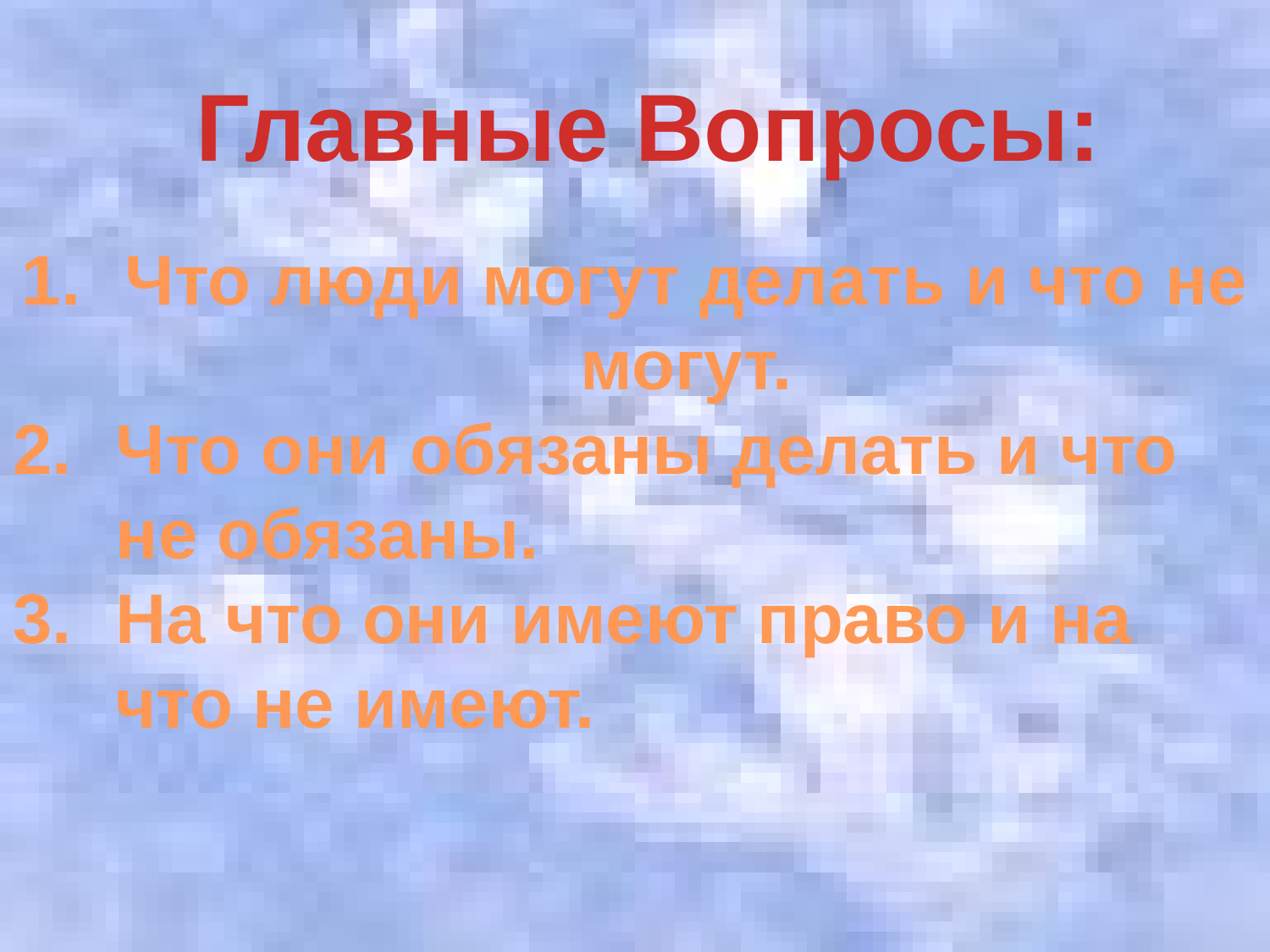

Главные Вопросы:
Что люди могут делать и что не могут.
Что они обязаны делать и что не обязаны.
На что они имеют право и на что не имеют.